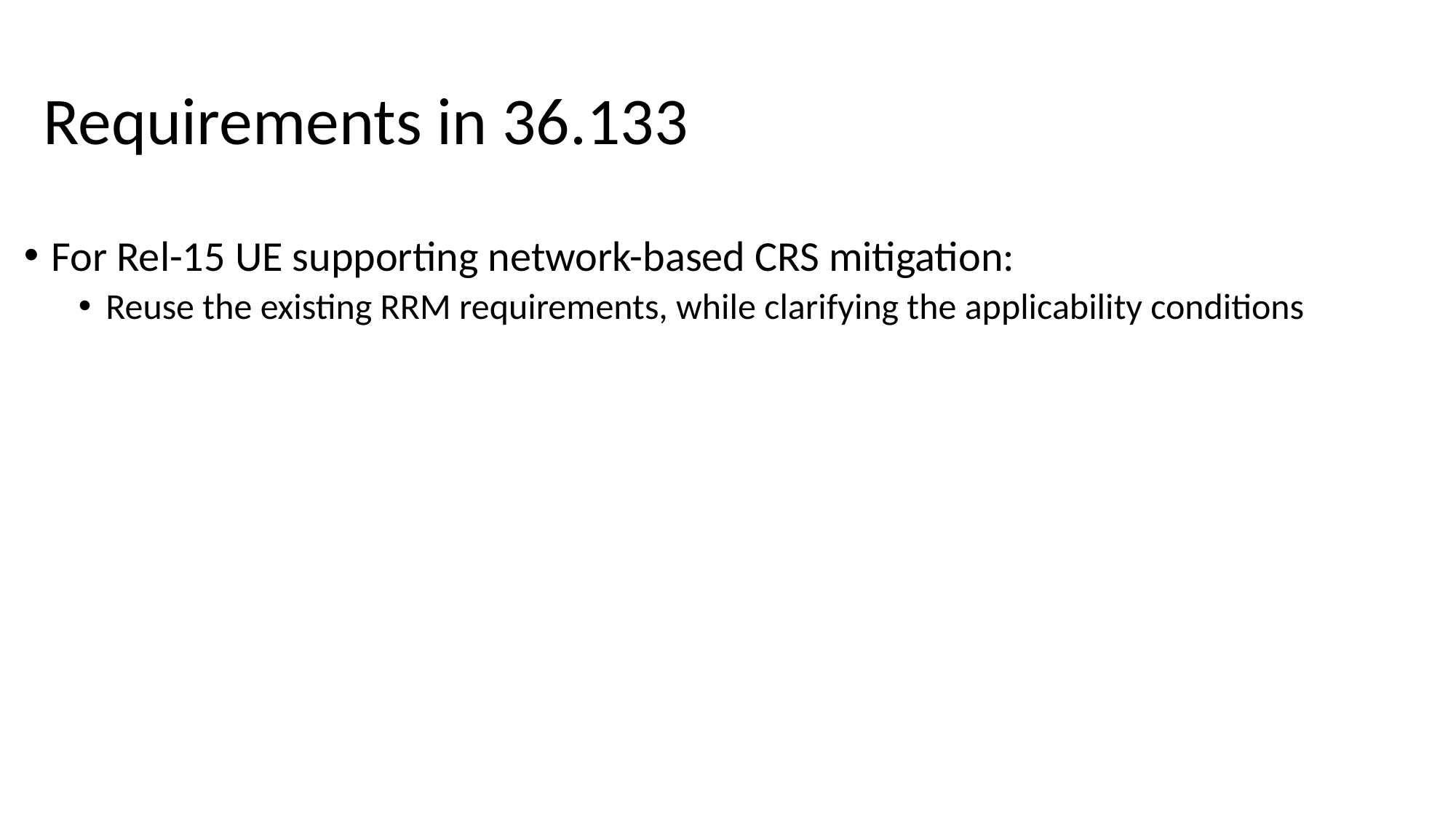

# Requirements in 36.133
For Rel-15 UE supporting network-based CRS mitigation:
Reuse the existing RRM requirements, while clarifying the applicability conditions